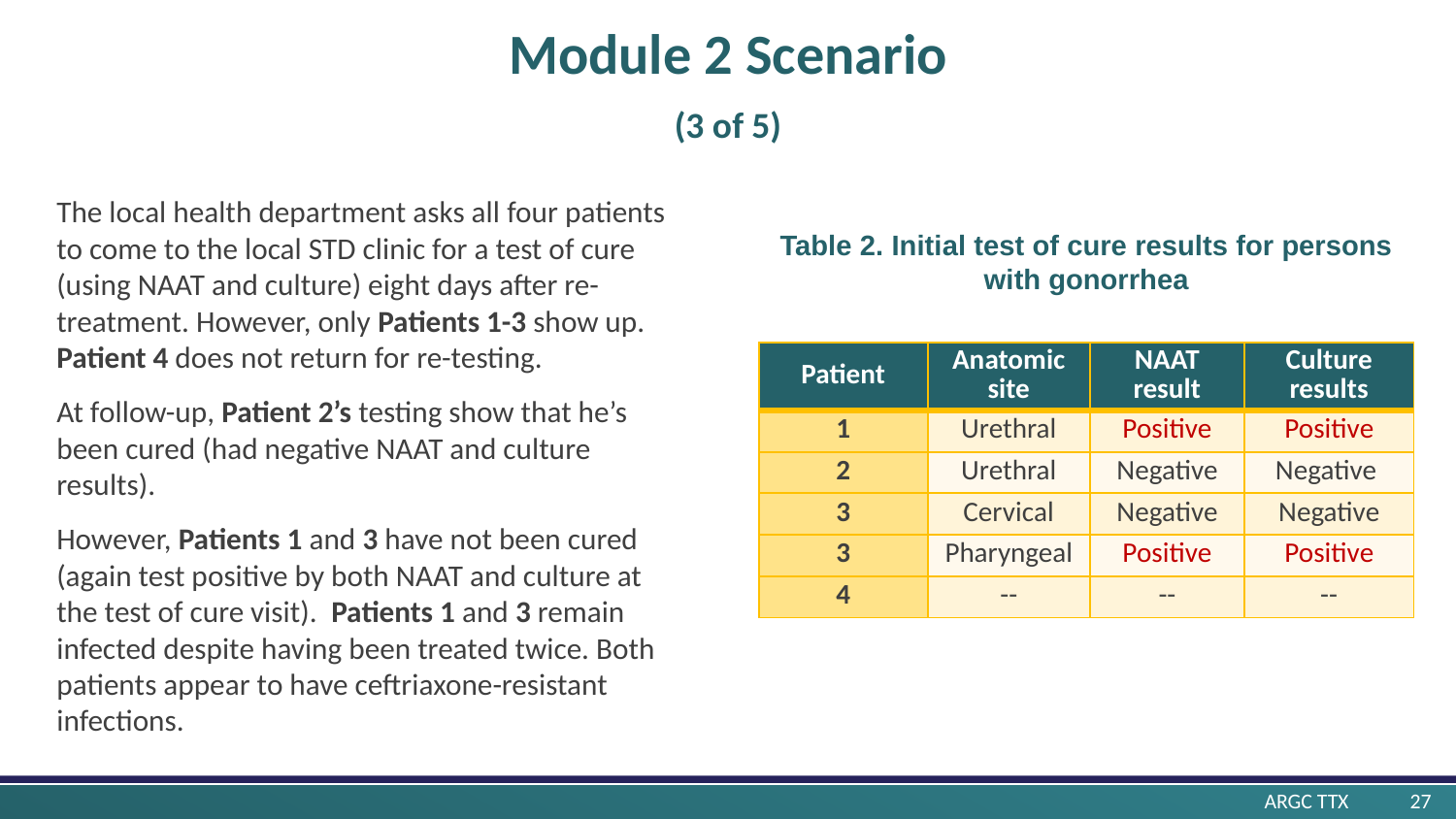

# Module 2 Scenario (3 of 5)
The local health department asks all four patients to come to the local STD clinic for a test of cure (using NAAT and culture) eight days after re-treatment. However, only Patients 1-3 show up. Patient 4 does not return for re-testing.
At follow-up, Patient 2’s testing show that he’s been cured (had negative NAAT and culture results).
However, Patients 1 and 3 have not been cured (again test positive by both NAAT and culture at the test of cure visit).  Patients 1 and 3 remain infected despite having been treated twice. Both patients appear to have ceftriaxone-resistant infections.
Table 2. Initial test of cure results for persons with gonorrhea
| Patient | Anatomic site | NAAT result | Culture results |
| --- | --- | --- | --- |
| 1 | Urethral | Positive | Positive |
| 2 | Urethral | Negative | Negative |
| 3 | Cervical | Negative | Negative |
| 3 | Pharyngeal | Positive | Positive |
| 4 | -- | -- | -- |
ARGC TTX 	27